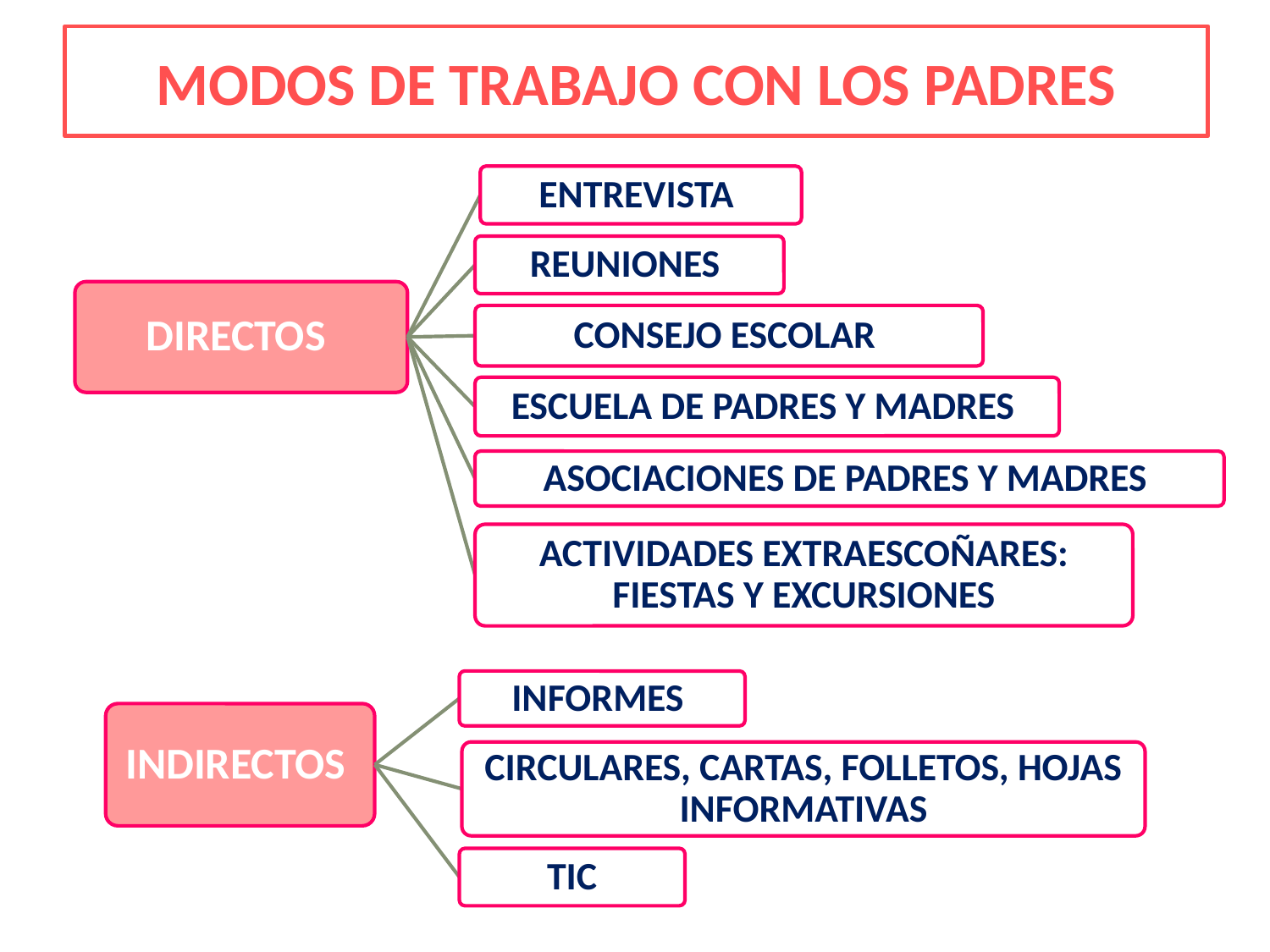

# MODOS DE TRABAJO CON LOS PADRES
DIRECTOS

ENTREVISTA

REUNIONES

CONSEJO ESCOLAR

ESCUELA DE PADRES Y MADRES

ASOCIACIONES DE PADRES Y MADRES

ACTIVIDADES EXTRAESCOÑARES: FIESTAS Y EXCURSIONES
INDIRECTOS

INFORMES

CIRCULARES, CARTAS, FOLLETOS, HOJAS INFORMATIVAS

TIC